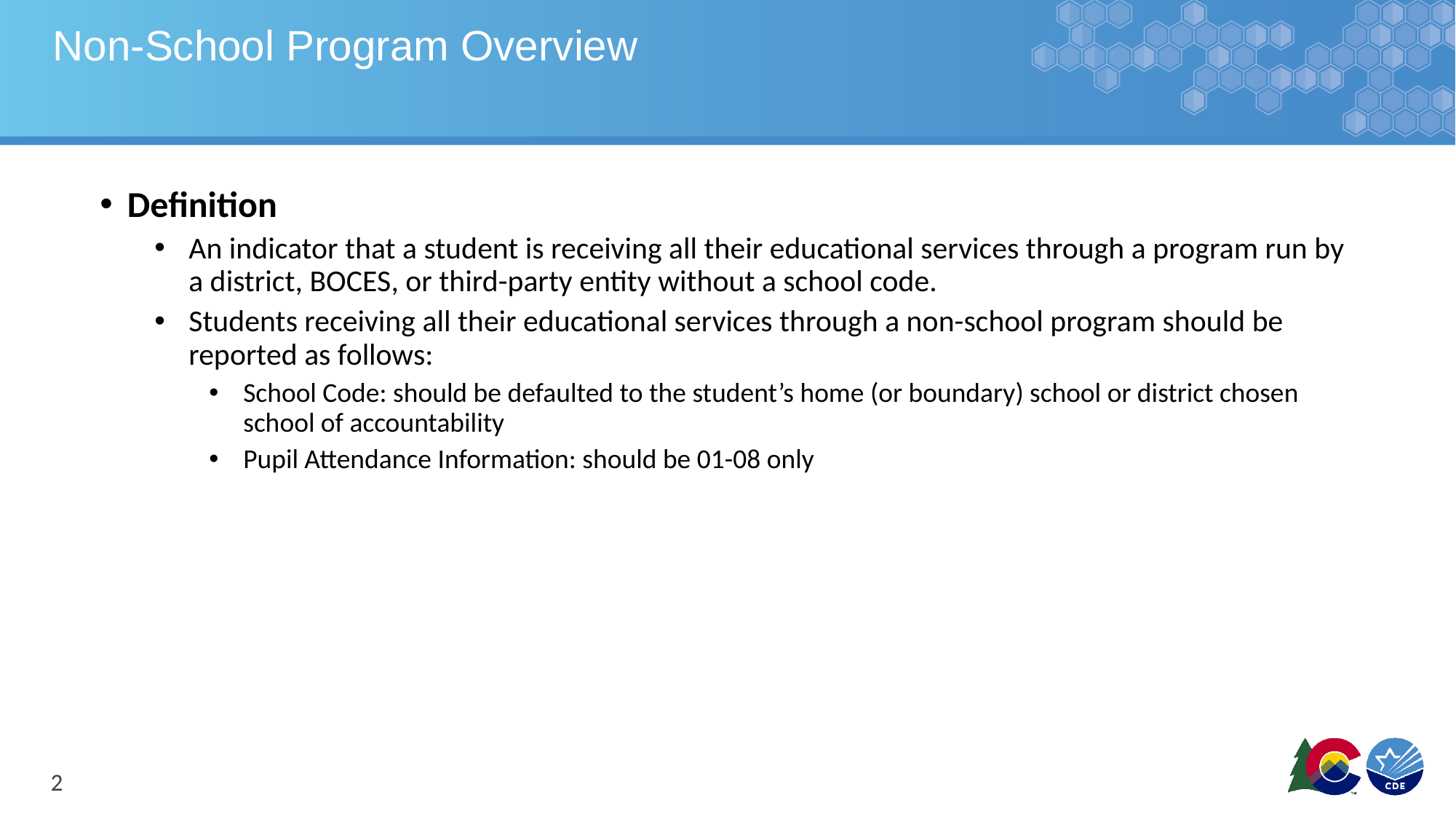

# Non-School Program Overview
Definition
An indicator that a student is receiving all their educational services through a program run by a district, BOCES, or third-party entity without a school code.
Students receiving all their educational services through a non-school program should be reported as follows:
School Code: should be defaulted to the student’s home (or boundary) school or district chosen school of accountability
Pupil Attendance Information: should be 01-08 only
2